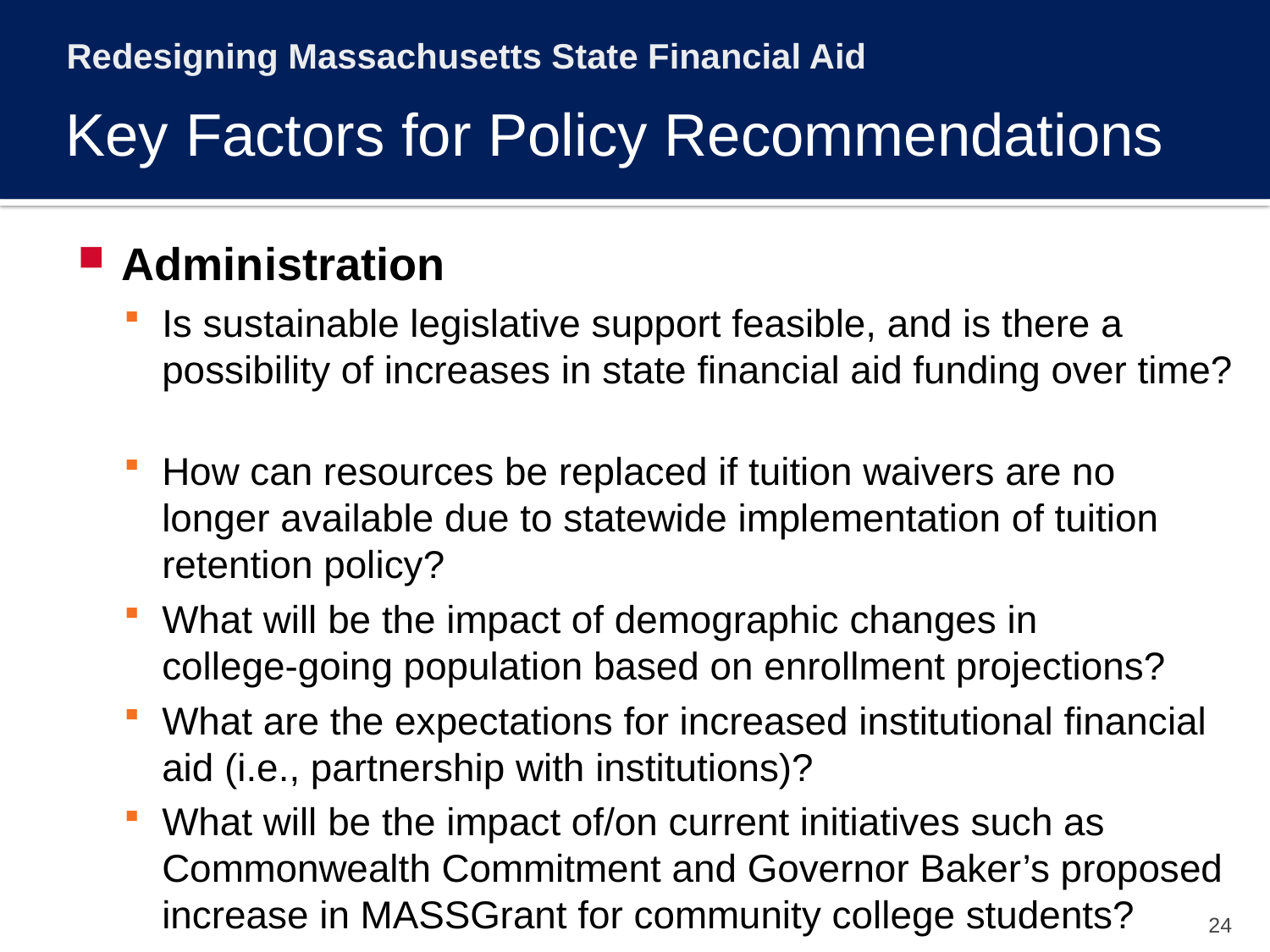

Redesigning Massachusetts State Financial Aid
# Key Factors for Policy Recommendations
Administration
Is sustainable legislative support feasible, and is there a possibility of increases in state financial aid funding over time?
How can resources be replaced if tuition waivers are no
longer available due to statewide implementation of tuition retention policy?
What will be the impact of demographic changes in
college-going population based on enrollment projections?
What are the expectations for increased institutional financial aid (i.e., partnership with institutions)?
What will be the impact of/on current initiatives such as Commonwealth Commitment and Governor Baker’s proposed increase in MASSGrant for community college students?